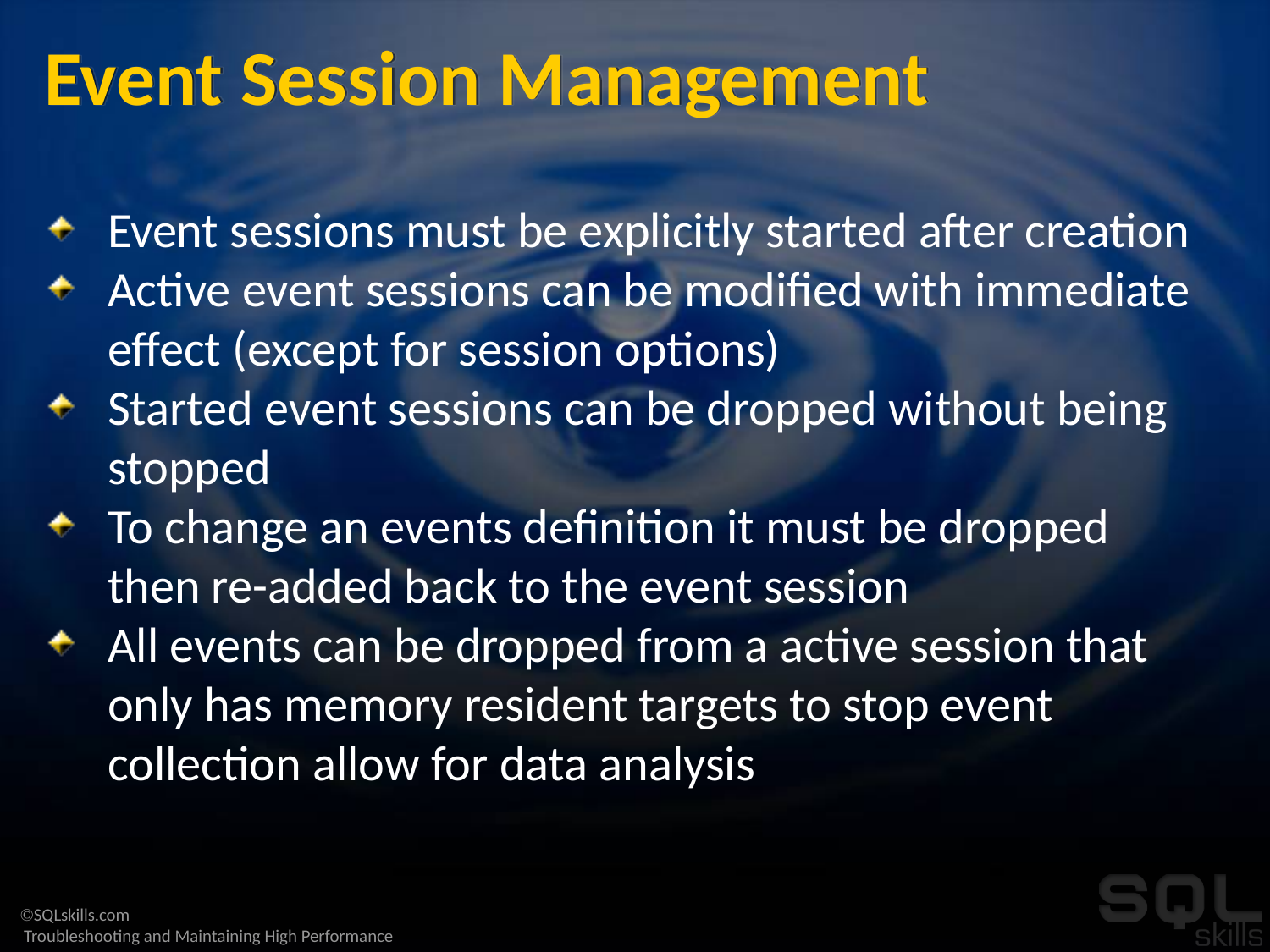

# Event Session Management
Event sessions must be explicitly started after creation
Active event sessions can be modified with immediate effect (except for session options)
Started event sessions can be dropped without being stopped
To change an events definition it must be dropped then re-added back to the event session
All events can be dropped from a active session that only has memory resident targets to stop event collection allow for data analysis